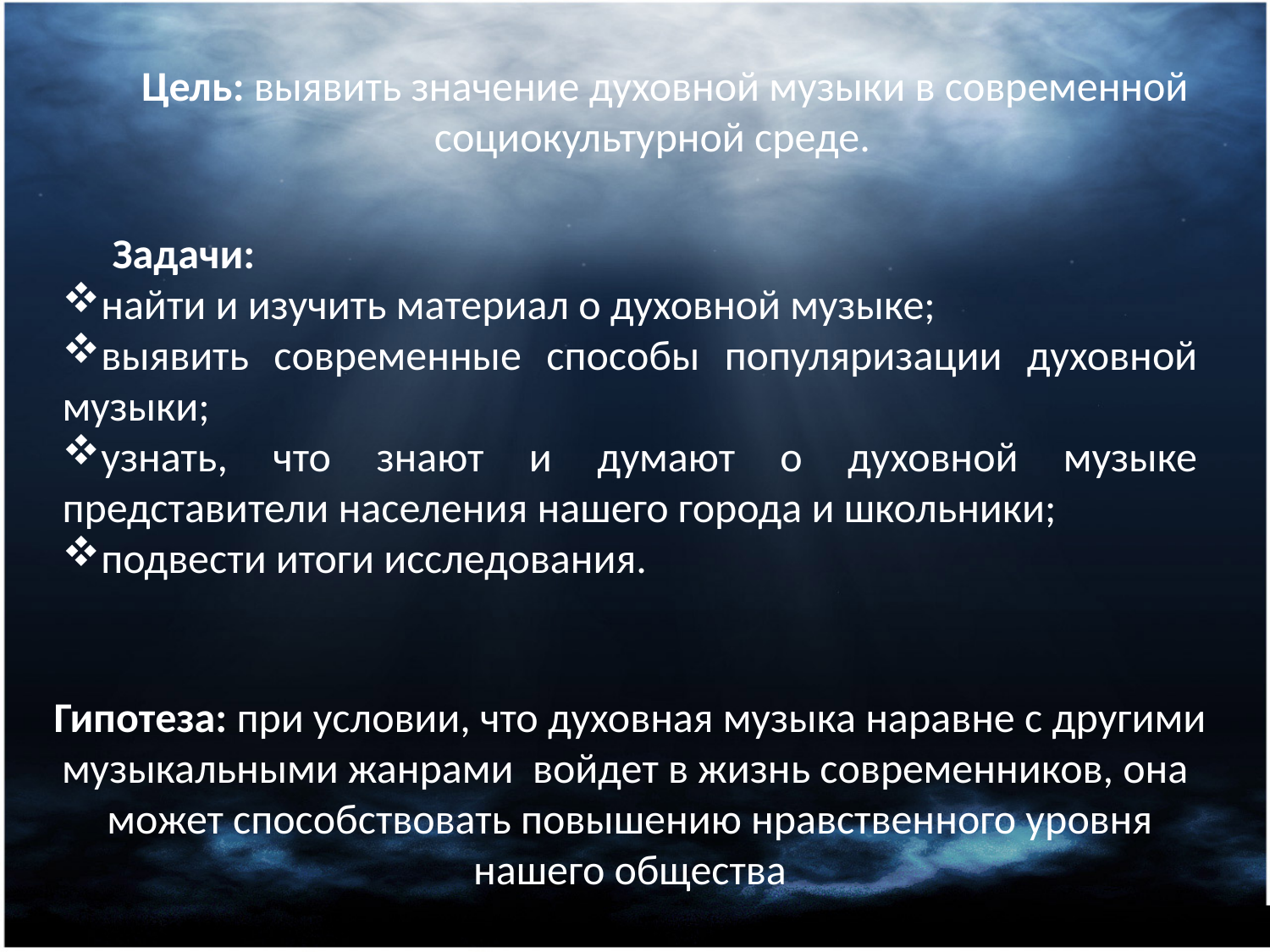

Цель: выявить значение духовной музыки в современной социокультурной среде.
Задачи:
найти и изучить материал о духовной музыке;
выявить современные способы популяризации духовной музыки;
узнать, что знают и думают о духовной музыке представители населения нашего города и школьники;
подвести итоги исследования.
Гипотеза: при условии, что духовная музыка наравне с другими музыкальными жанрами  войдет в жизнь современников, она  может способствовать повышению нравственного уровня нашего общества